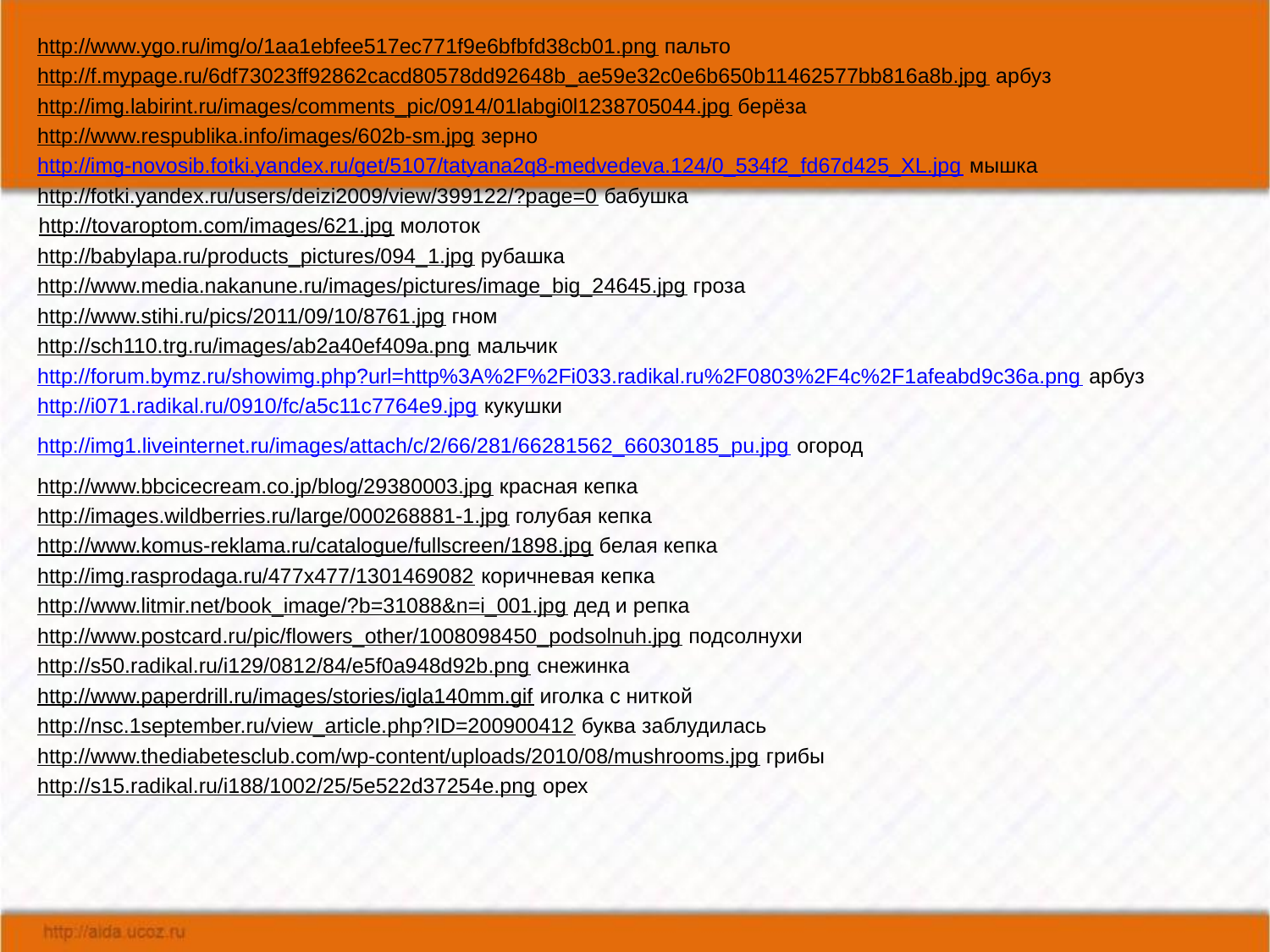

http://www.ygo.ru/img/o/1aa1ebfee517ec771f9e6bfbfd38cb01.png пальто
http://f.mypage.ru/6df73023ff92862cacd80578dd92648b_ae59e32c0e6b650b11462577bb816a8b.jpg арбуз
http://img.labirint.ru/images/comments_pic/0914/01labgi0l1238705044.jpg берёза
http://www.respublika.info/images/602b-sm.jpg зерно
http://img-novosib.fotki.yandex.ru/get/5107/tatyana2q8-medvedeva.124/0_534f2_fd67d425_XL.jpg мышка
http://fotki.yandex.ru/users/deizi2009/view/399122/?page=0 бабушка
http://tovaroptom.com/images/621.jpg молоток
http://babylapa.ru/products_pictures/094_1.jpg рубашка
http://www.media.nakanune.ru/images/pictures/image_big_24645.jpg гроза
http://www.stihi.ru/pics/2011/09/10/8761.jpg гном
http://sch110.trg.ru/images/ab2a40ef409a.png мальчик
http://forum.bymz.ru/showimg.php?url=http%3A%2F%2Fi033.radikal.ru%2F0803%2F4c%2F1afeabd9c36a.png арбуз
http://i071.radikal.ru/0910/fc/a5c11c7764e9.jpg кукушки
http://img1.liveinternet.ru/images/attach/c/2/66/281/66281562_66030185_pu.jpg огород
http://www.bbcicecream.co.jp/blog/29380003.jpg красная кепка
http://images.wildberries.ru/large/000268881-1.jpg голубая кепка
http://www.komus-reklama.ru/catalogue/fullscreen/1898.jpg белая кепка
http://img.rasprodaga.ru/477x477/1301469082 коричневая кепка
http://www.litmir.net/book_image/?b=31088&n=i_001.jpg дед и репка
http://www.postcard.ru/pic/flowers_other/1008098450_podsolnuh.jpg подсолнухи
http://s50.radikal.ru/i129/0812/84/e5f0a948d92b.png снежинка
http://www.paperdrill.ru/images/stories/igla140mm.gif иголка с ниткой
http://nsc.1september.ru/view_article.php?ID=200900412 буква заблудилась
http://www.thediabetesclub.com/wp-content/uploads/2010/08/mushrooms.jpg грибы
http://s15.radikal.ru/i188/1002/25/5e522d37254e.png орех